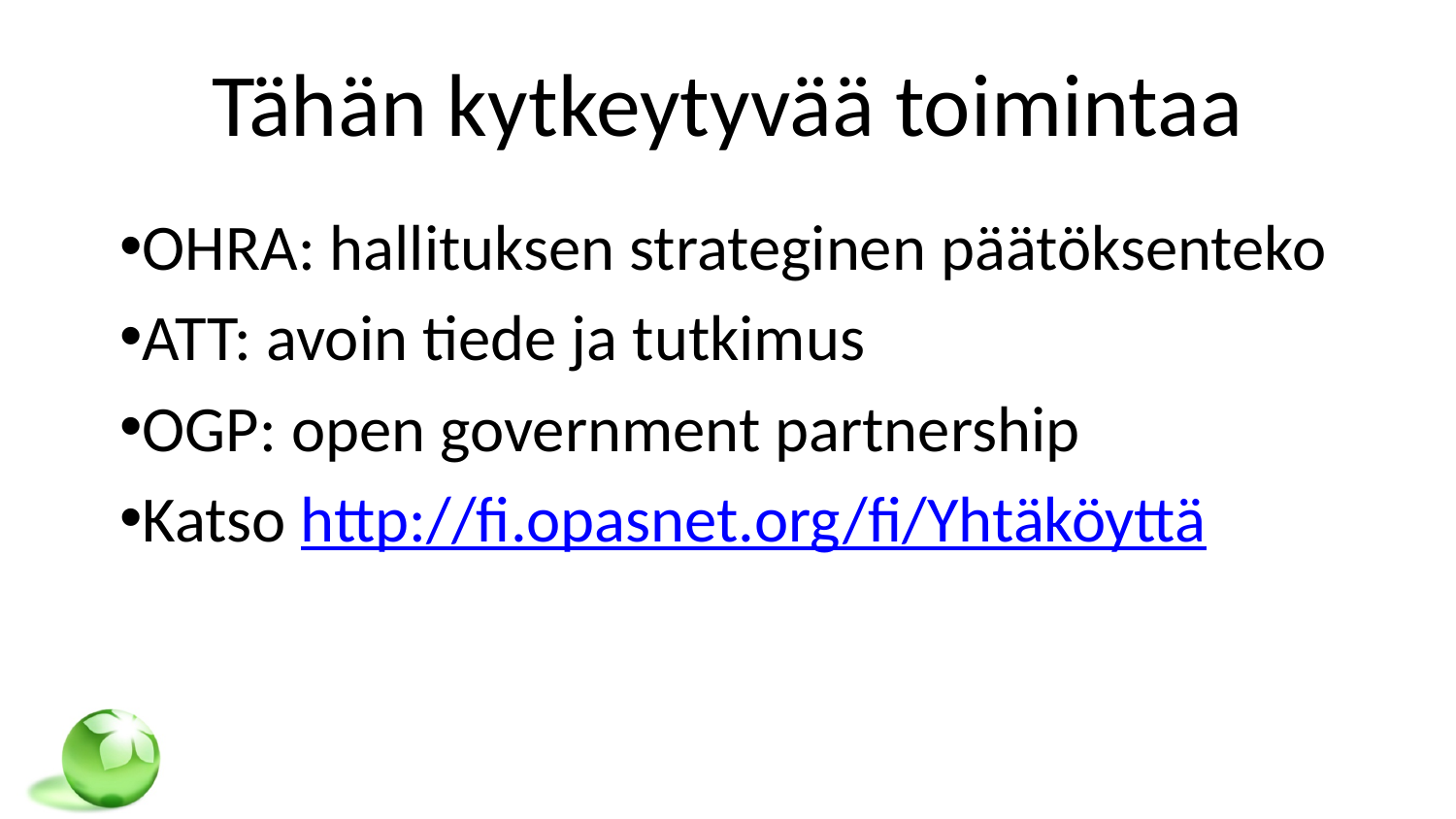

# Tähän kytkeytyvää toimintaa
OHRA: hallituksen strateginen päätöksenteko
ATT: avoin tiede ja tutkimus
OGP: open government partnership
Katso http://fi.opasnet.org/fi/Yhtäköyttä